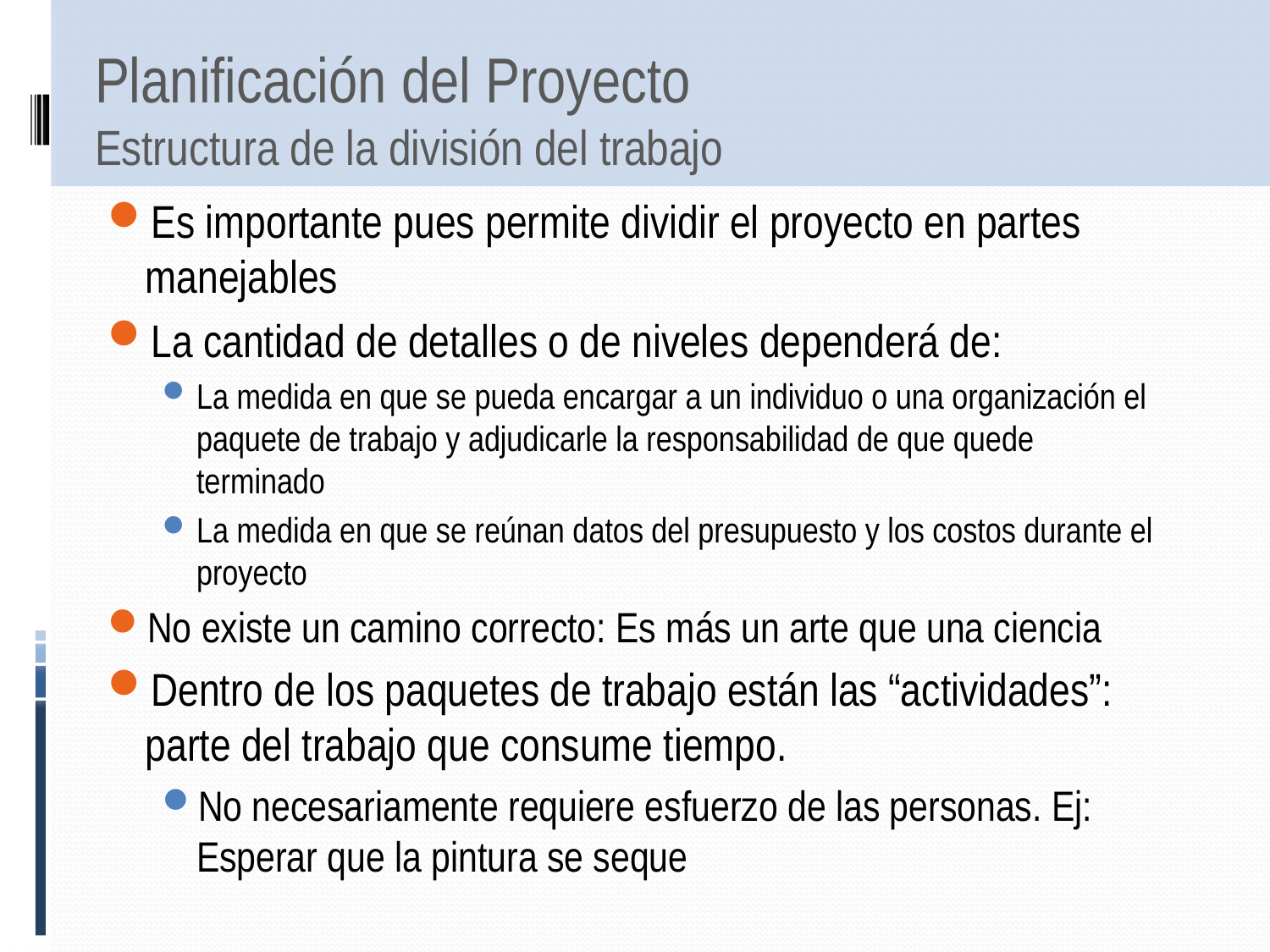

# Planificación del Proyecto Estructura de la división del trabajo
Es importante pues permite dividir el proyecto en partes manejables
La cantidad de detalles o de niveles dependerá de:
La medida en que se pueda encargar a un individuo o una organización el paquete de trabajo y adjudicarle la responsabilidad de que quede terminado
La medida en que se reúnan datos del presupuesto y los costos durante el proyecto
No existe un camino correcto: Es más un arte que una ciencia
Dentro de los paquetes de trabajo están las “actividades”: parte del trabajo que consume tiempo.
No necesariamente requiere esfuerzo de las personas. Ej: Esperar que la pintura se seque